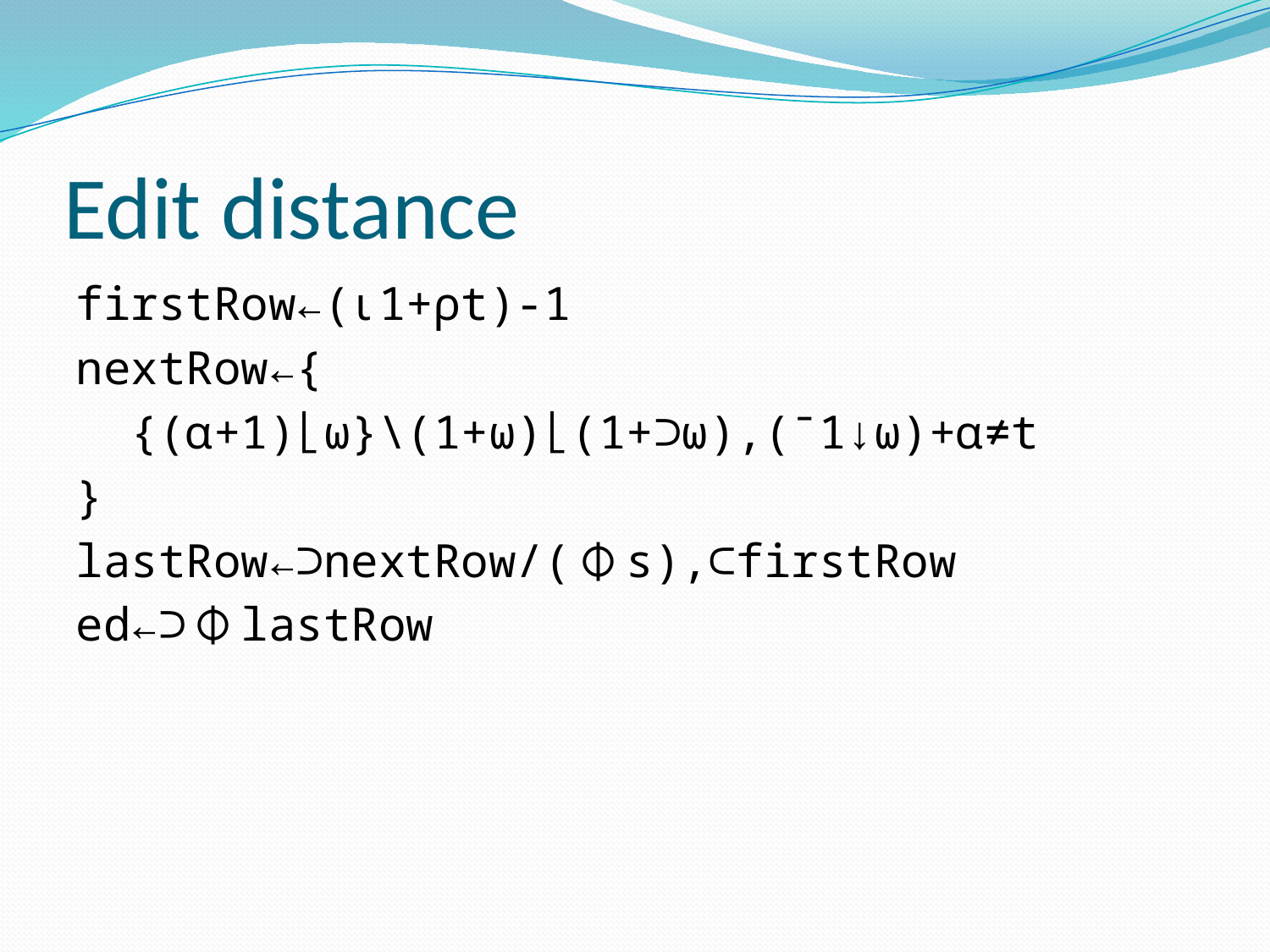

# Edit distance
firstRow←(⍳1+⍴t)-1
nextRow←{
  {(⍺+1)⌊⍵}\(1+⍵)⌊(1+⊃⍵),(¯1↓⍵)+⍺≠t
}
lastRow←⊃nextRow/(⌽s),⊂firstRow
ed←⊃⌽lastRow